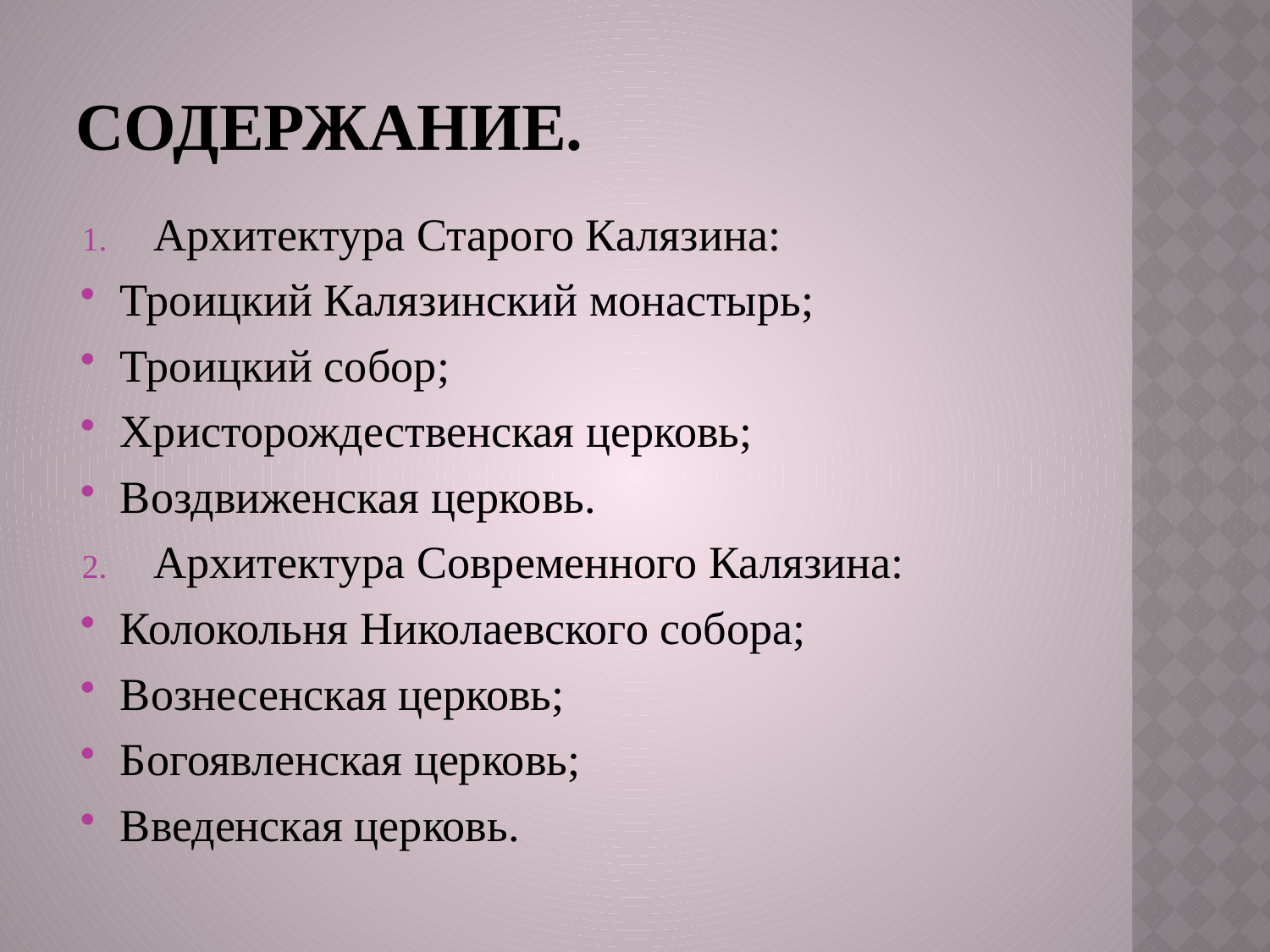

# Содержание.
Архитектура Старого Калязина:
Троицкий Калязинский монастырь;
Троицкий собор;
Христорождественская церковь;
Воздвиженская церковь.
Архитектура Современного Калязина:
Колокольня Николаевского собора;
Вознесенская церковь;
Богоявленская церковь;
Введенская церковь.